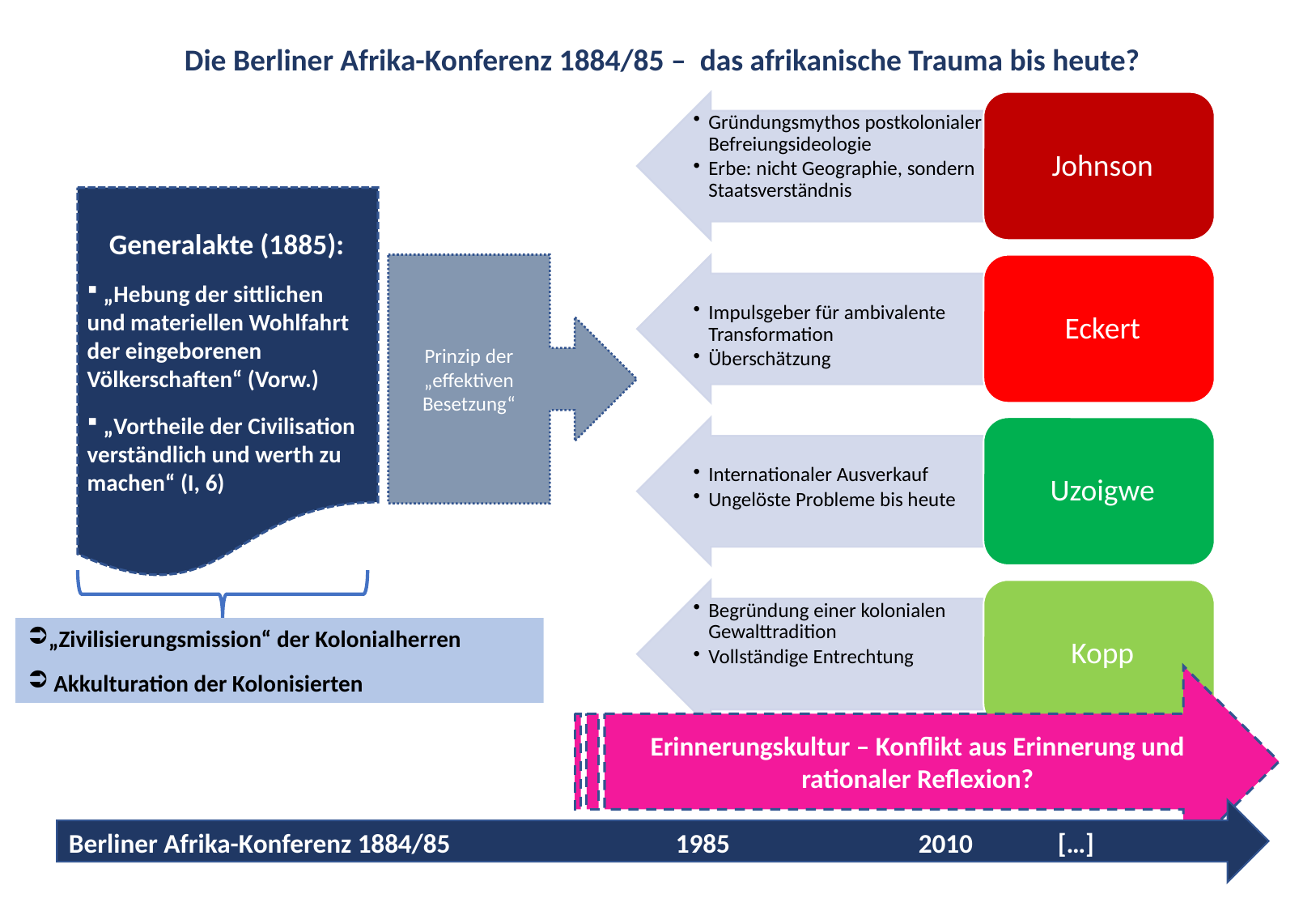

Die Berliner Afrika-Konferenz 1884/85 –  das afrikanische Trauma bis heute?
Gründungsmythos postkolonialer Befreiungsideologie
Erbe: nicht Geographie, sondern Staatsverständnis
Johnson

Impulsgeber für ambivalente Transformation
Überschätzung
Eckert

Generalakte (1885):

 „Hebung der sittlichen und materiellen Wohlfahrt der eingeborenen Völkerschaften“ (Vorw.)

 „Vortheile der Civilisation verständlich und werth zu machen“ (I, 6)

Prinzip der „effektiven Besetzung“

Internationaler Ausverkauf
Ungelöste Probleme bis heute
Uzoigwe
Begründung einer kolonialen  Gewalttradition
Vollständige Entrechtung
Kopp

„Zivilisierungsmission“ der Kolonialherren

 Akkulturation der Kolonisierten
Erinnerungskultur – Konflikt aus Erinnerung und rationaler Reflexion?
Berliner Afrika-Konferenz 1884/85		1985		2010              […]